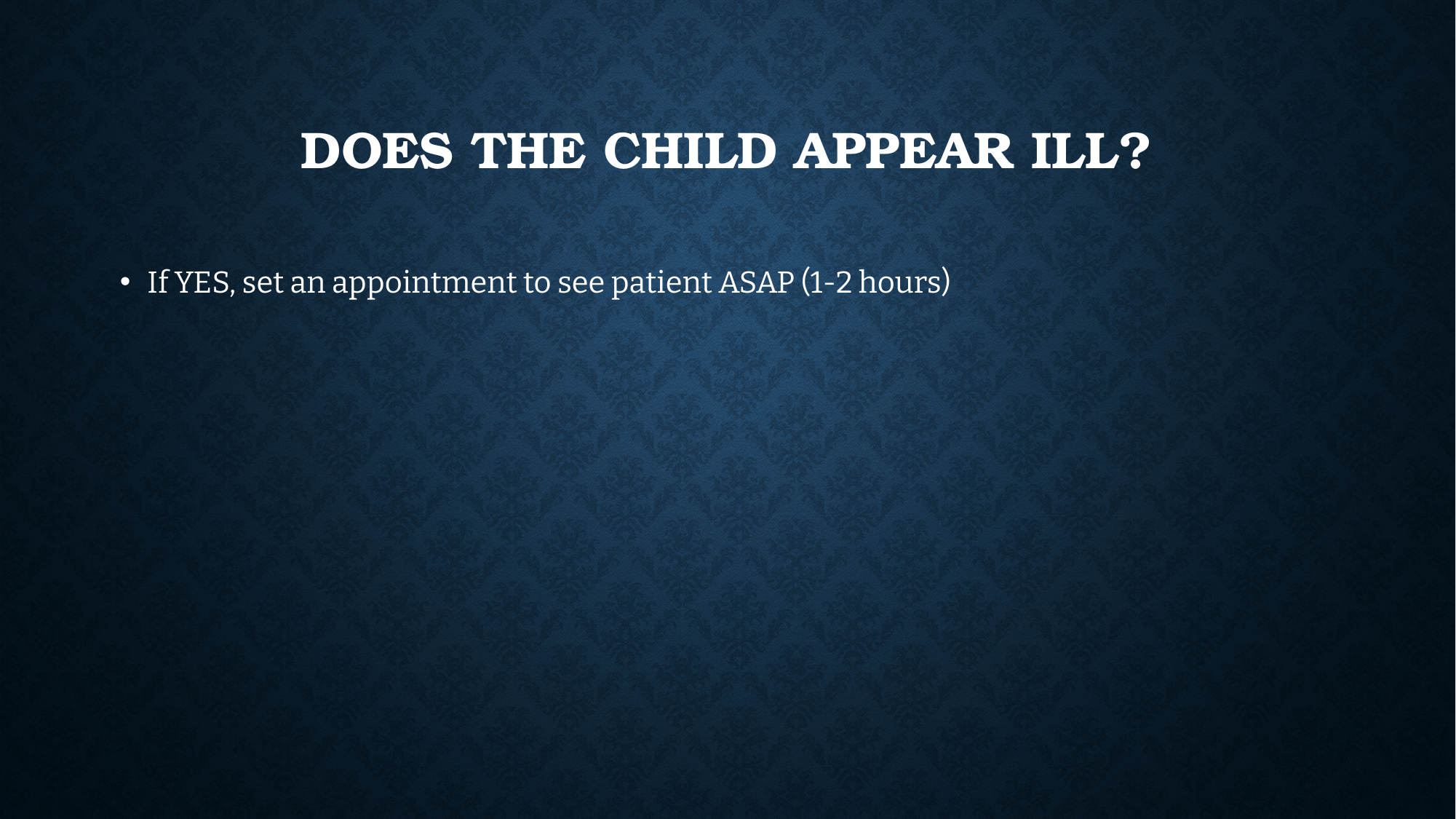

# Does the child appear ill?
If YES, set an appointment to see patient ASAP (1-2 hours)